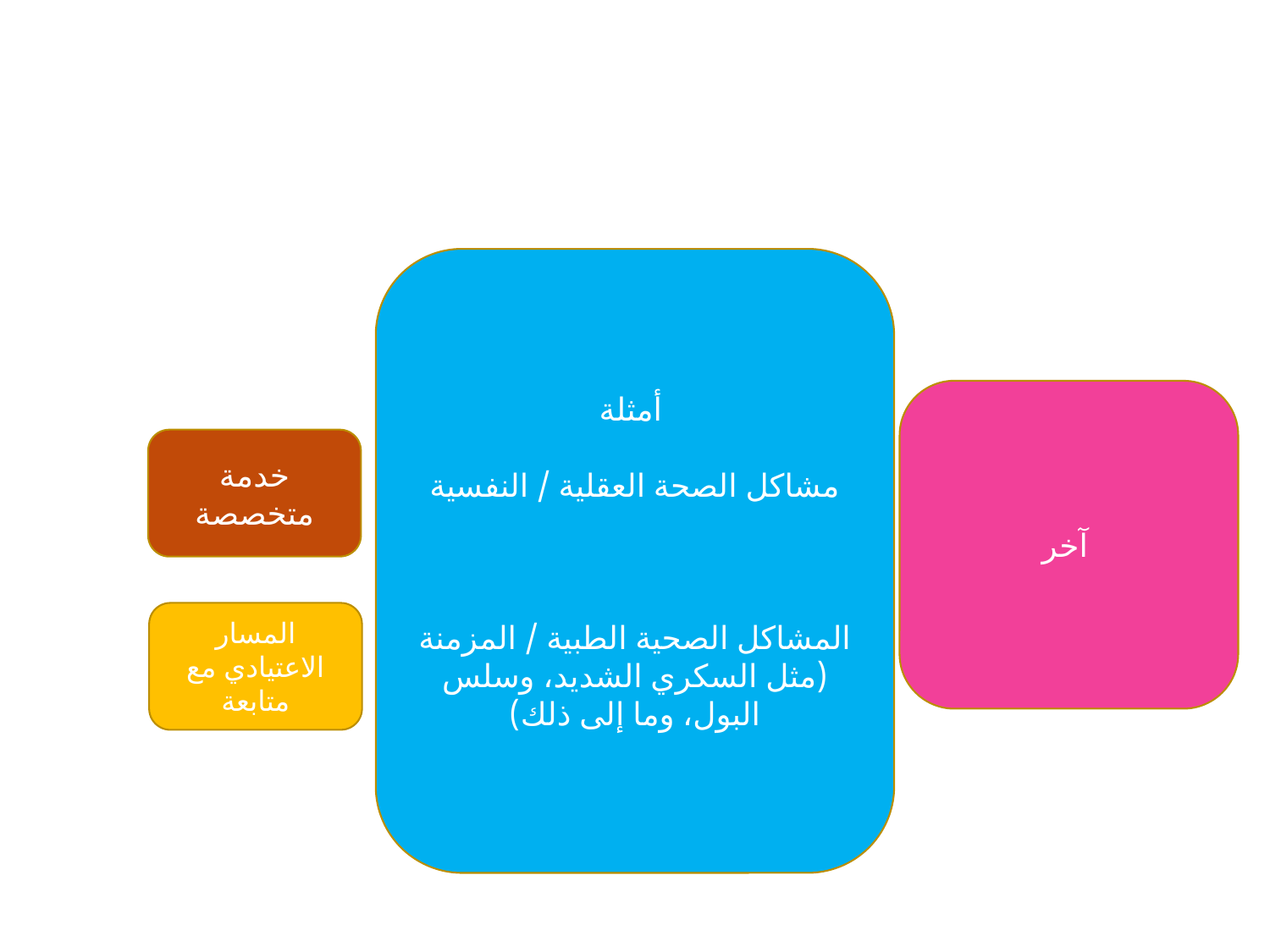

أمثلة

مشاكل الصحة العقلية / النفسية

المشاكل الصحية الطبية / المزمنة (مثل السكري الشديد، وسلس البول، وما إلى ذلك)

آخر
خدمة متخصصة
المسار الاعتيادي مع متابعة